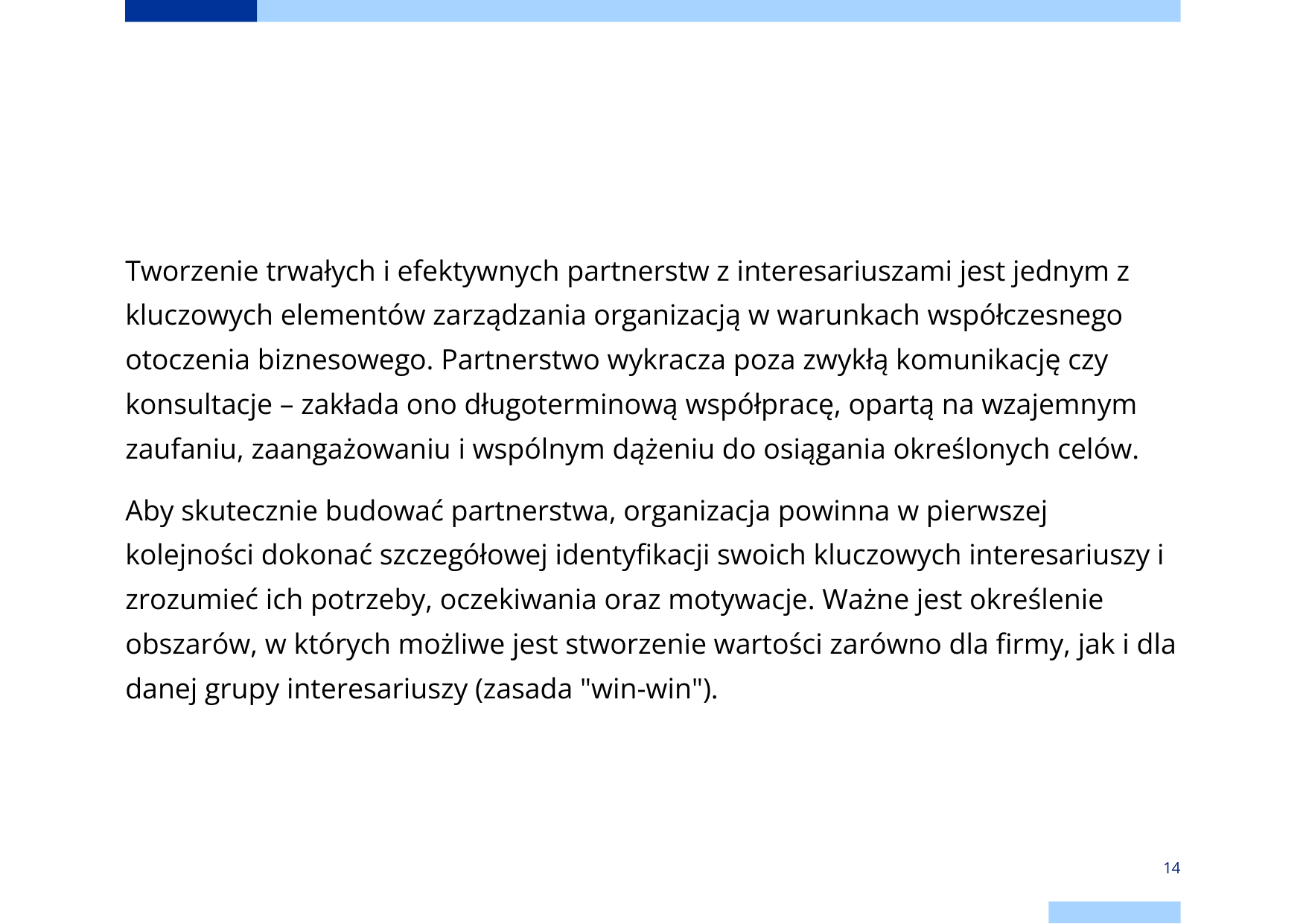

#
Tworzenie trwałych i efektywnych partnerstw z interesariuszami jest jednym z kluczowych elementów zarządzania organizacją w warunkach współczesnego otoczenia biznesowego. Partnerstwo wykracza poza zwykłą komunikację czy konsultacje – zakłada ono długoterminową współpracę, opartą na wzajemnym zaufaniu, zaangażowaniu i wspólnym dążeniu do osiągania określonych celów.
Aby skutecznie budować partnerstwa, organizacja powinna w pierwszej kolejności dokonać szczegółowej identyfikacji swoich kluczowych interesariuszy i zrozumieć ich potrzeby, oczekiwania oraz motywacje. Ważne jest określenie obszarów, w których możliwe jest stworzenie wartości zarówno dla firmy, jak i dla danej grupy interesariuszy (zasada "win-win").
14